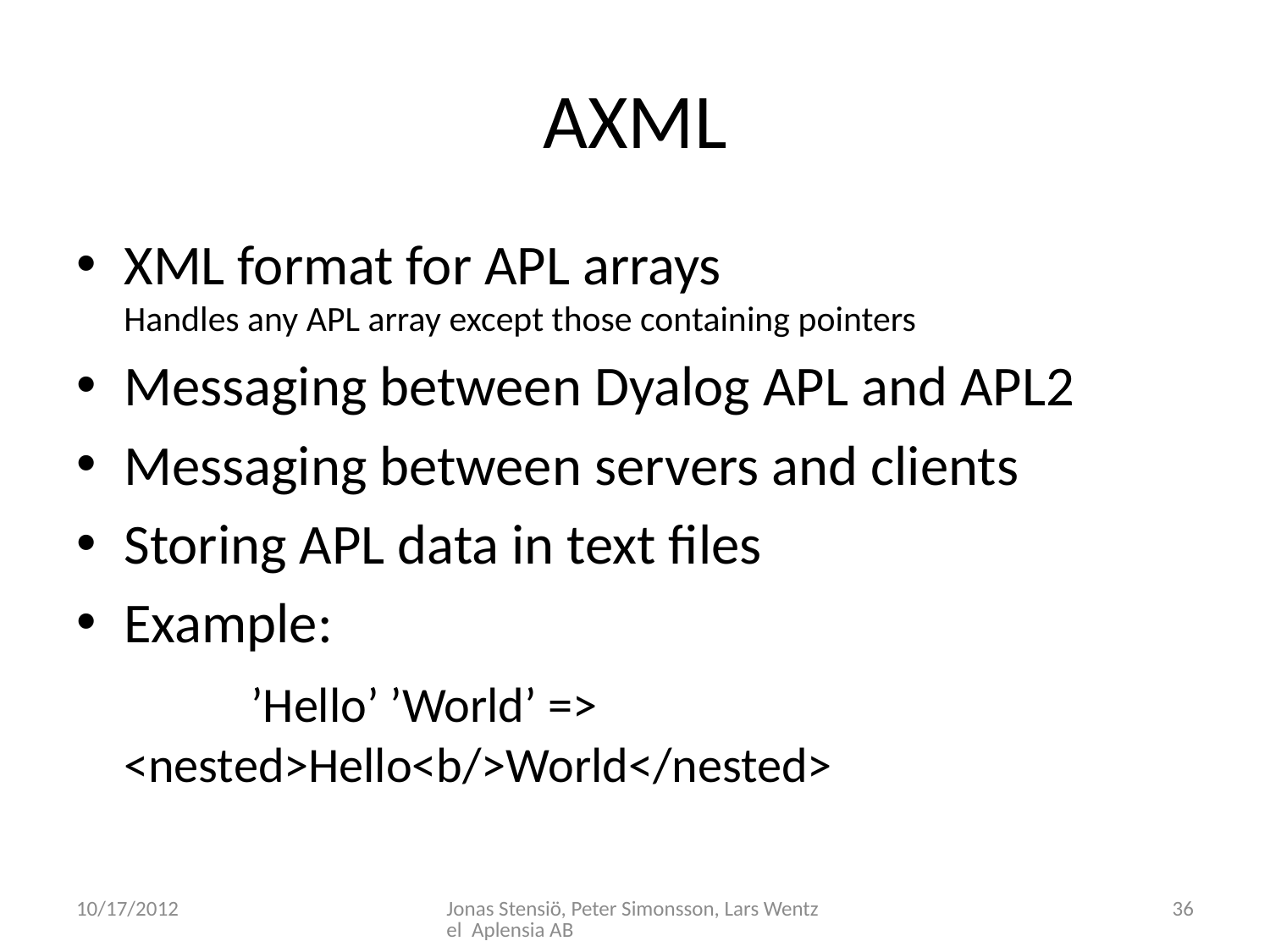

# AXML
XML format for APL arrays
Handles any APL array except those containing pointers
Messaging between Dyalog APL and APL2
Messaging between servers and clients
Storing APL data in text files
Example:
		’Hello’ ’World’ => 	<nested>Hello<b/>World</nested>
10/17/2012
Jonas Stensiö, Peter Simonsson, Lars Wentzel  Aplensia AB
36